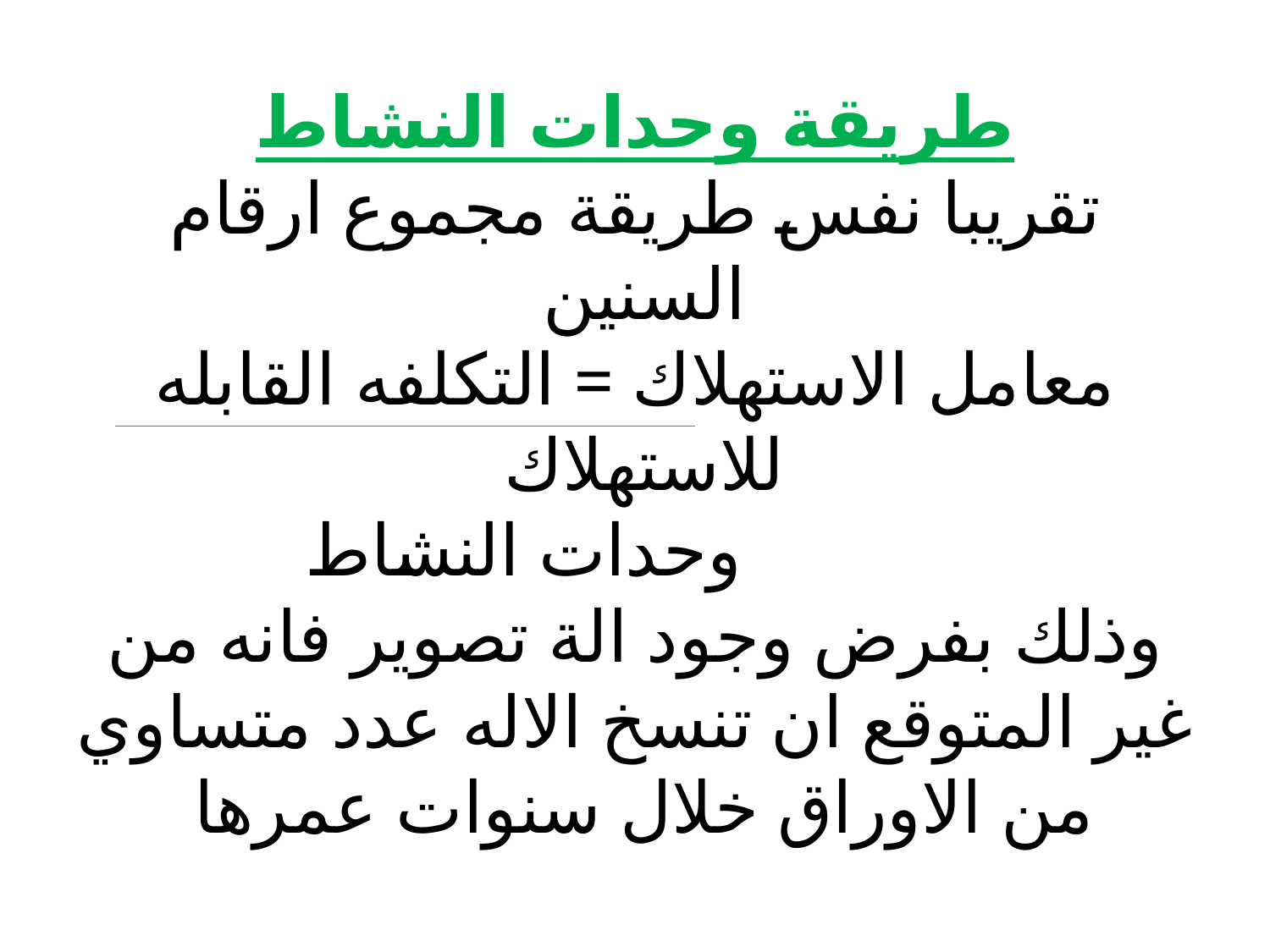

# طريقة وحدات النشاط تقريبا نفس طريقة مجموع ارقام السنين معامل الاستهلاك = التكلفه القابله للاستهلاك وحدات النشاط وذلك بفرض وجود الة تصوير فانه من غير المتوقع ان تنسخ الاله عدد متساوي من الاوراق خلال سنوات عمرها